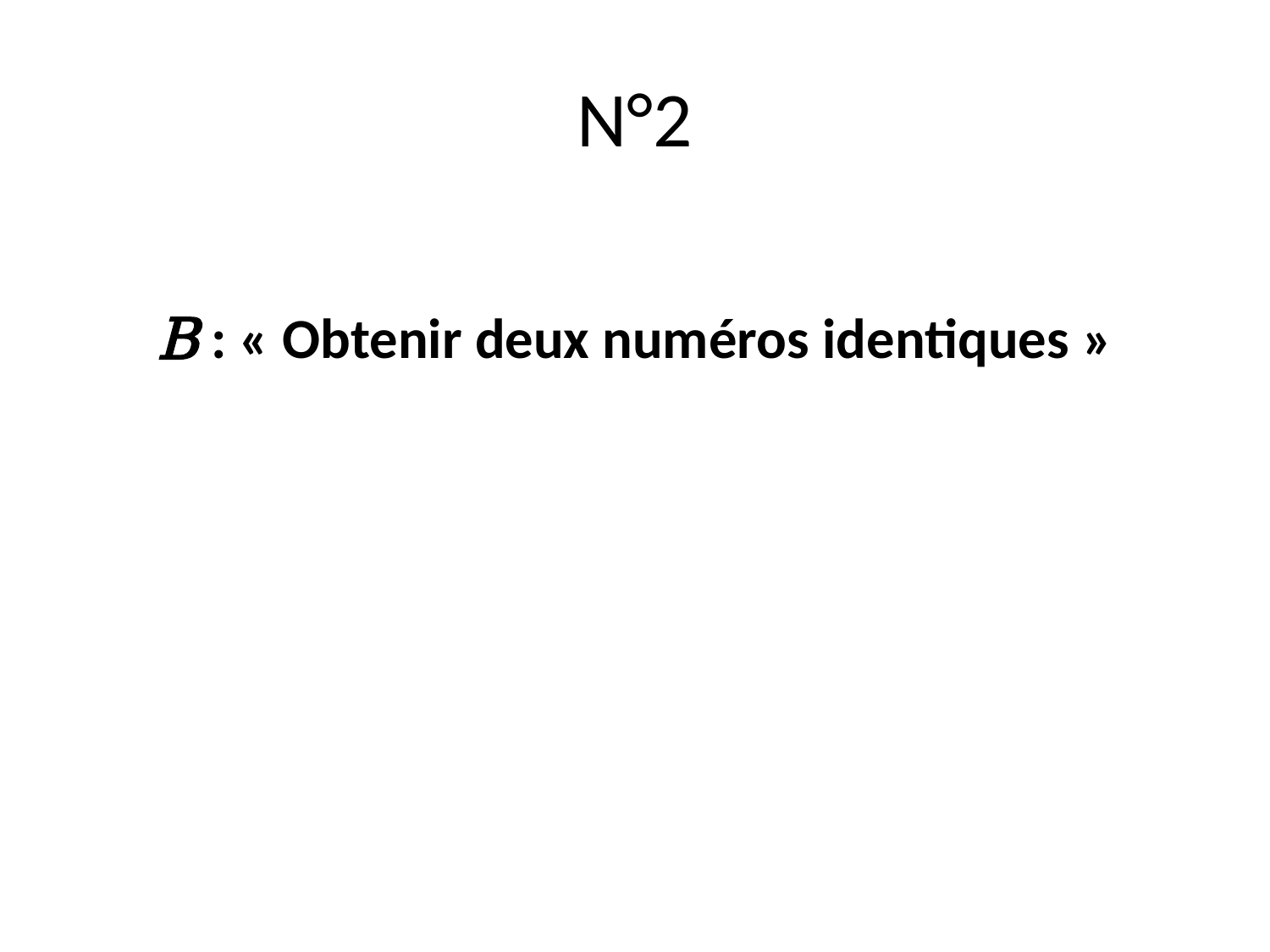

# N°2
B : « Obtenir deux numéros identiques »